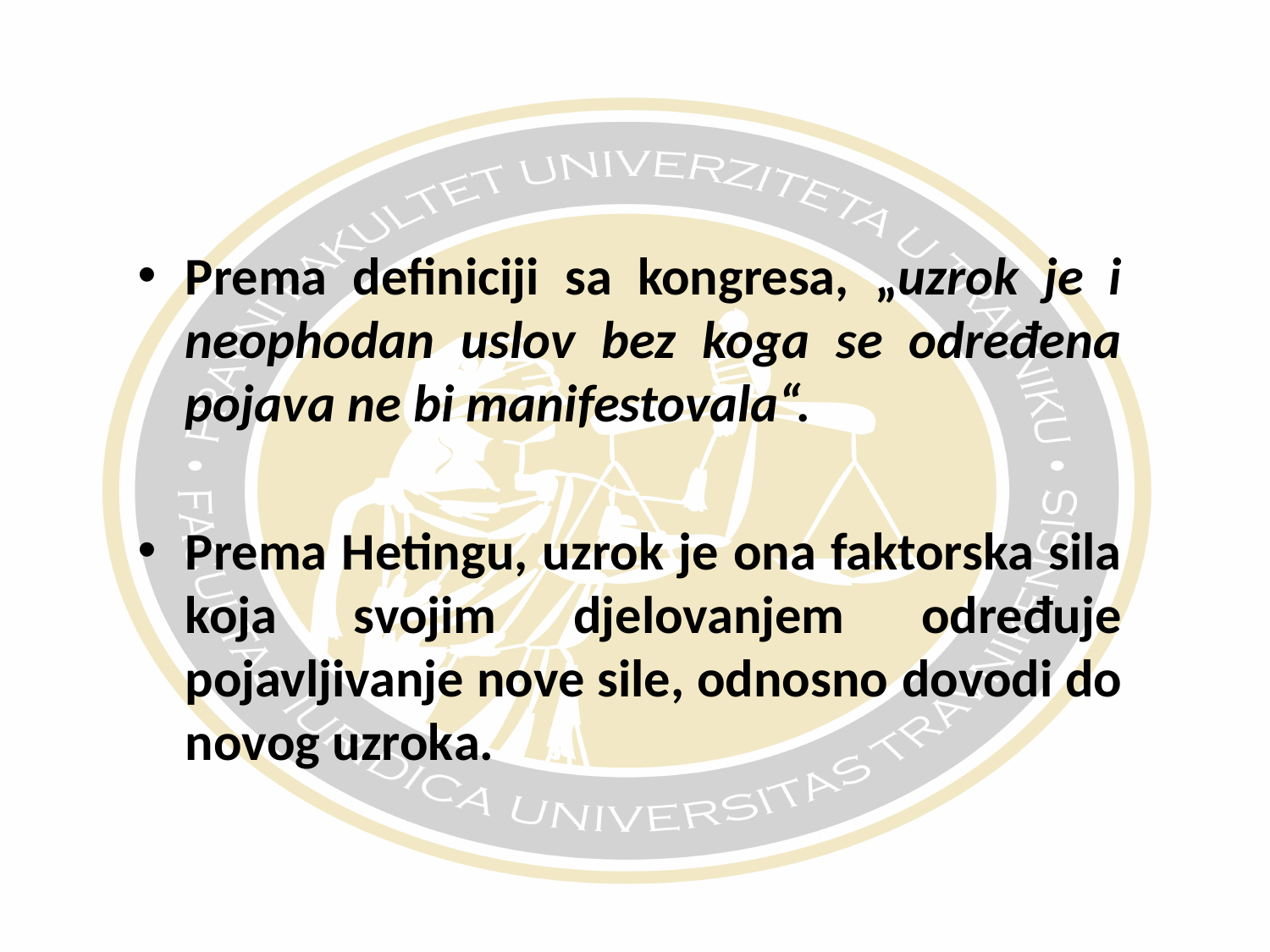

#
Prema definiciji sa kongresa, „uzrok je i neophodan uslov bez koga se određena pojava ne bi manifestovala“.

Prema Hetingu, uzrok je ona faktorska sila koja svojim djelovanjem određuje pojavljivanje nove sile, odnosno dovodi do novog uzroka.